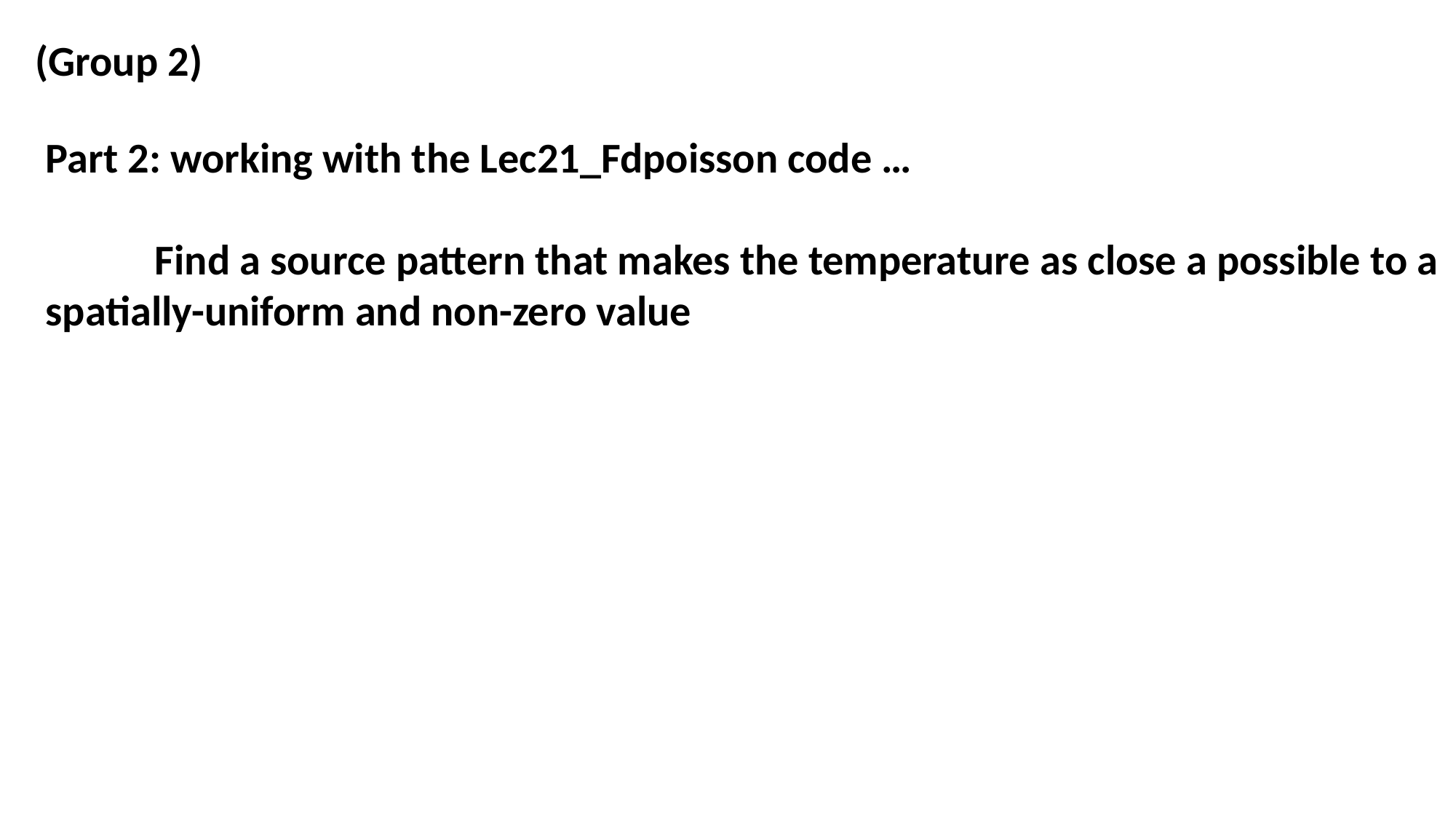

(Group 2)

Part 2: working with the Lec21_Fdpoisson code …

	Find a source pattern that makes the temperature as close a possible to a spatially-uniform and non-zero value